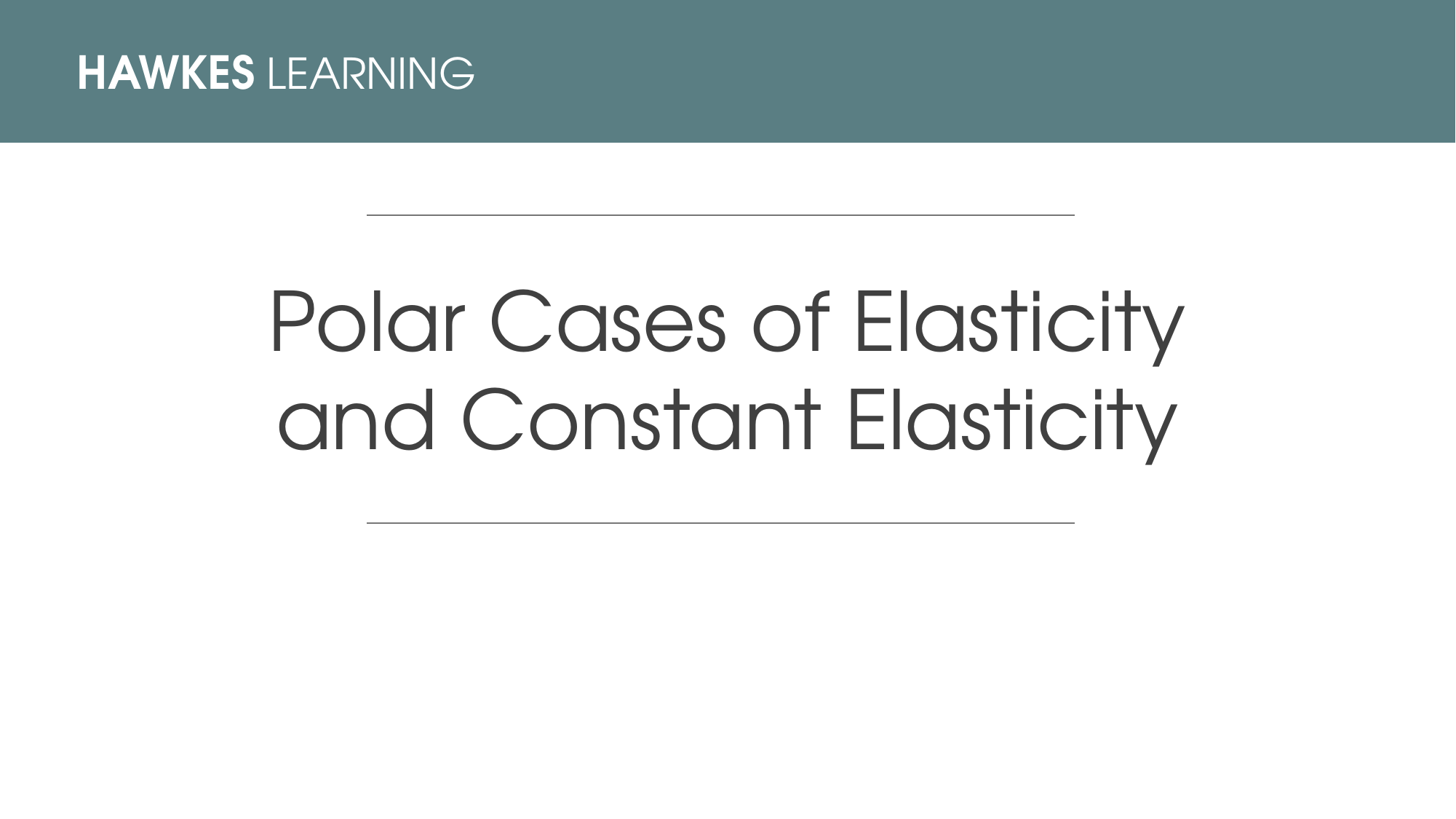

HAWKES LEARNING
Polar Cases of Elasticity and Constant Elasticity